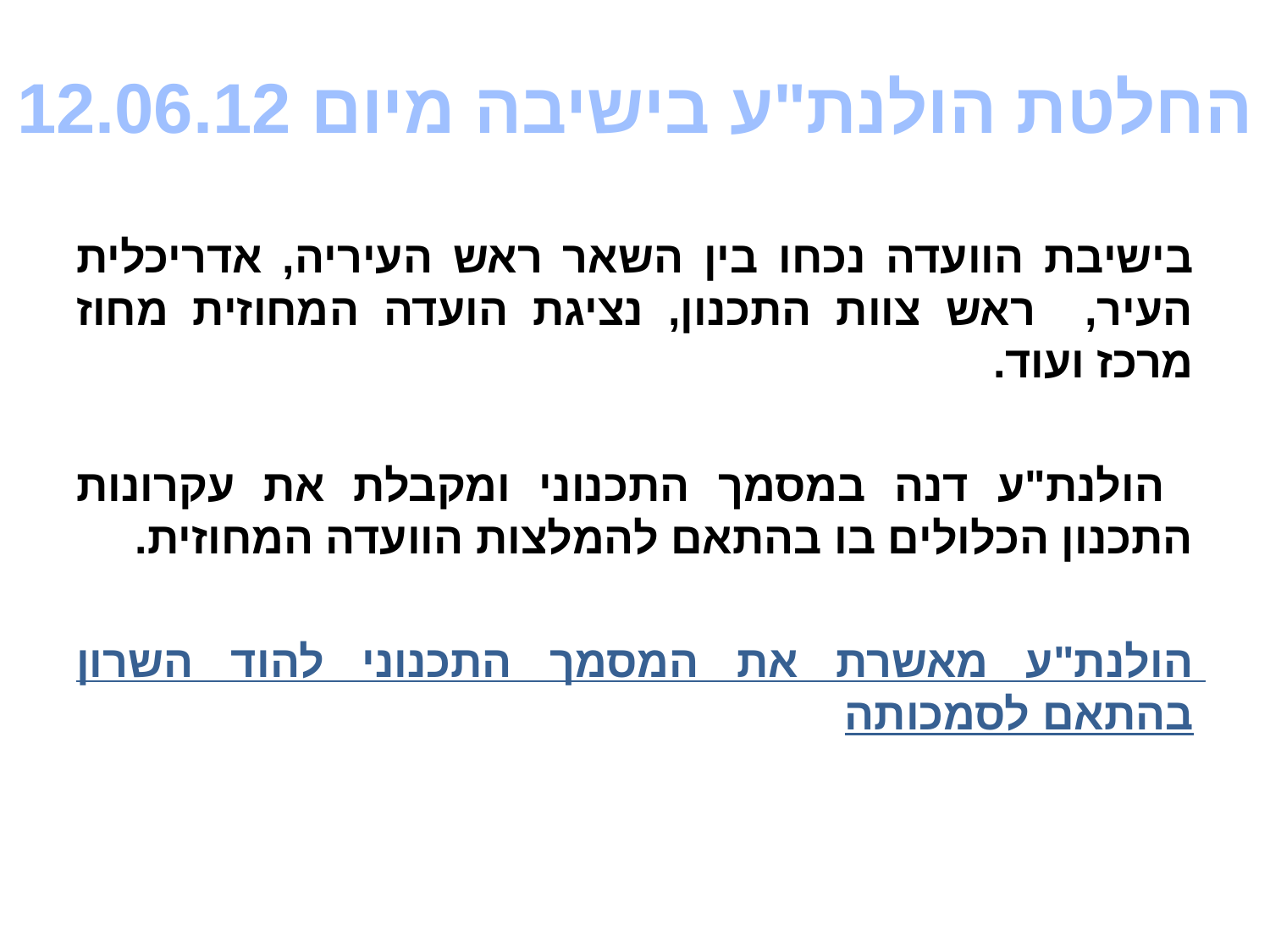

החלטת הולנת"ע בישיבה מיום 12.06.12
בישיבת הוועדה נכחו בין השאר ראש העיריה, אדריכלית העיר,  ראש צוות התכנון, נציגת הועדה המחוזית מחוז מרכז ועוד.

 הולנת"ע דנה במסמך התכנוני ומקבלת את עקרונות התכנון הכלולים בו בהתאם להמלצות הוועדה המחוזית.

הולנת"ע מאשרת את המסמך התכנוני להוד השרון בהתאם לסמכותה